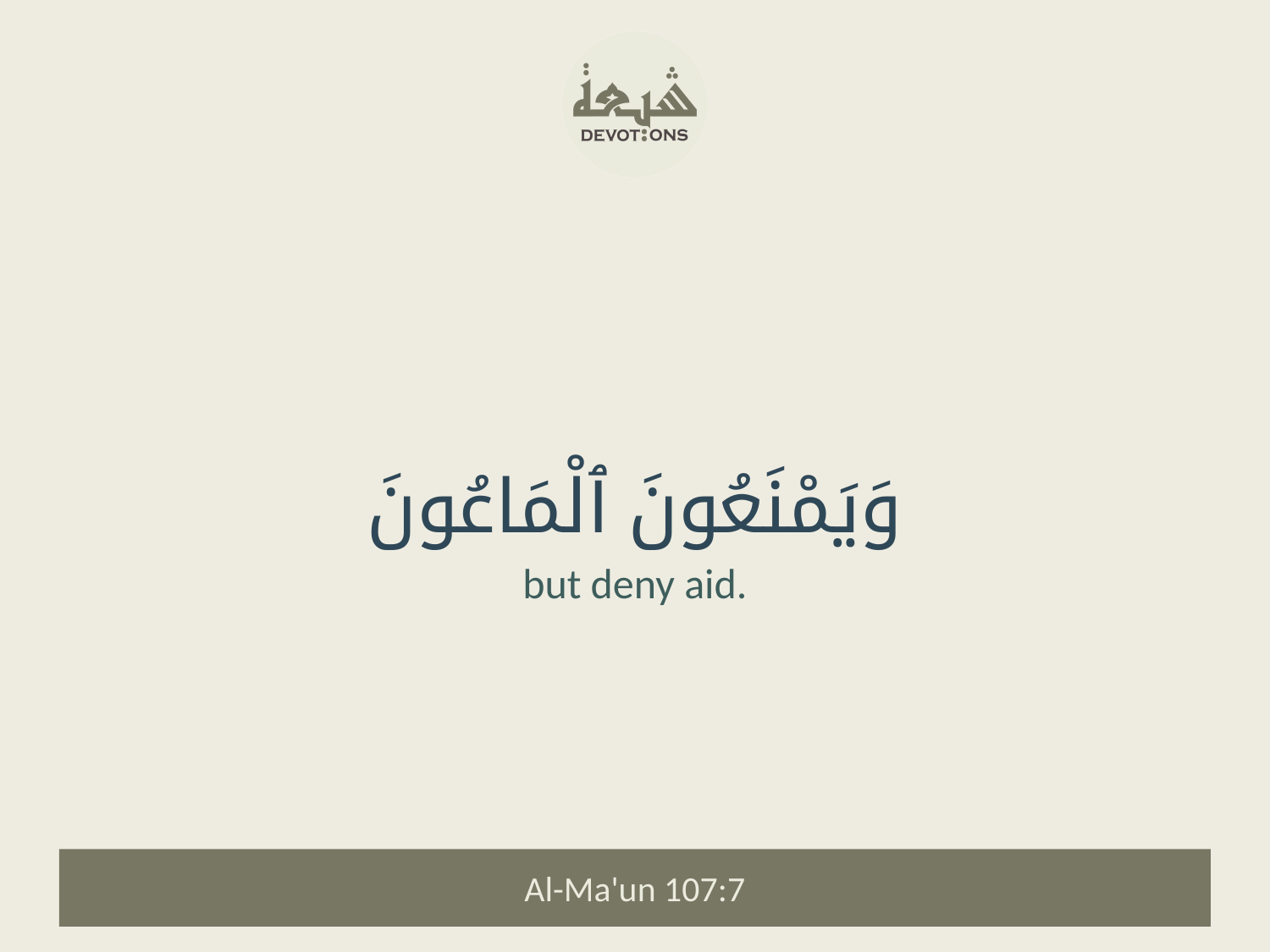

وَيَمْنَعُونَ ٱلْمَاعُونَ
but deny aid.
Al-Ma'un 107:7